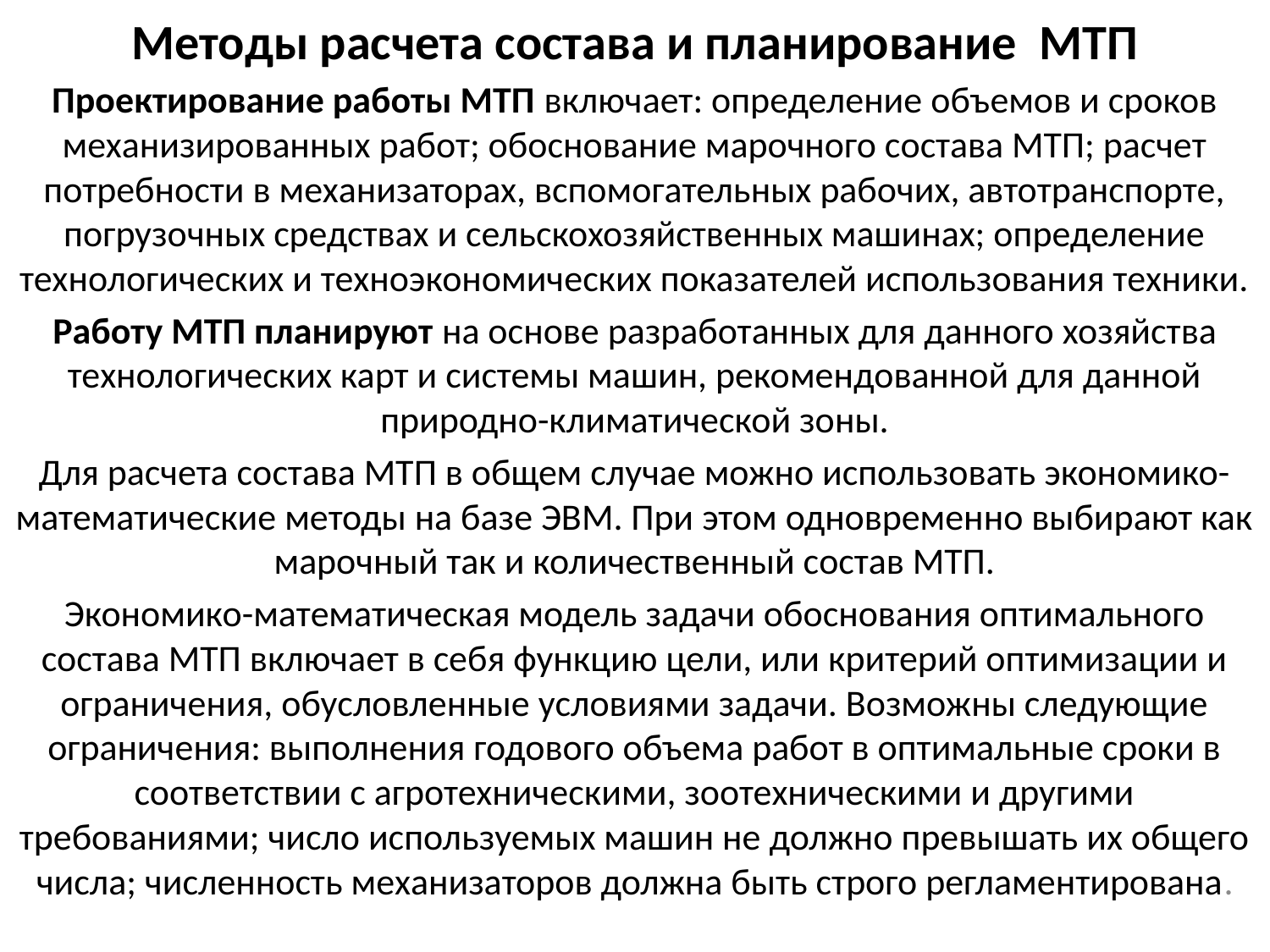

# Методы расчета состава и планирование  МТП
Проектирование работы МТП включает: определение объемов и сроков механизированных работ; обоснование марочного состава МТП; расчет потребности в механизаторах, вспомогательных рабочих, автотранспорте, погрузочных средствах и сельскохозяйственных машинах; определение технологических и техноэкономических показателей использования техники.
Работу МТП планируют на основе разработанных для данного хозяйства технологических карт и системы машин, рекомендованной для данной природно-климатической зоны.
Для расчета состава МТП в общем случае можно использовать экономико-математические методы на базе ЭВМ. При этом одновременно выбирают как марочный так и количественный состав МТП.
Экономико-математическая модель задачи обоснования оптимального состава МТП включает в себя функцию цели, или критерий оптимизации и ограничения, обусловленные условиями задачи. Возможны следующие ограничения: выполнения годового объема работ в оптимальные сроки в соответствии с агротехническими, зоотехническими и другими требованиями; число используемых машин не должно превышать их общего числа; численность механизаторов должна быть строго регламентирована.